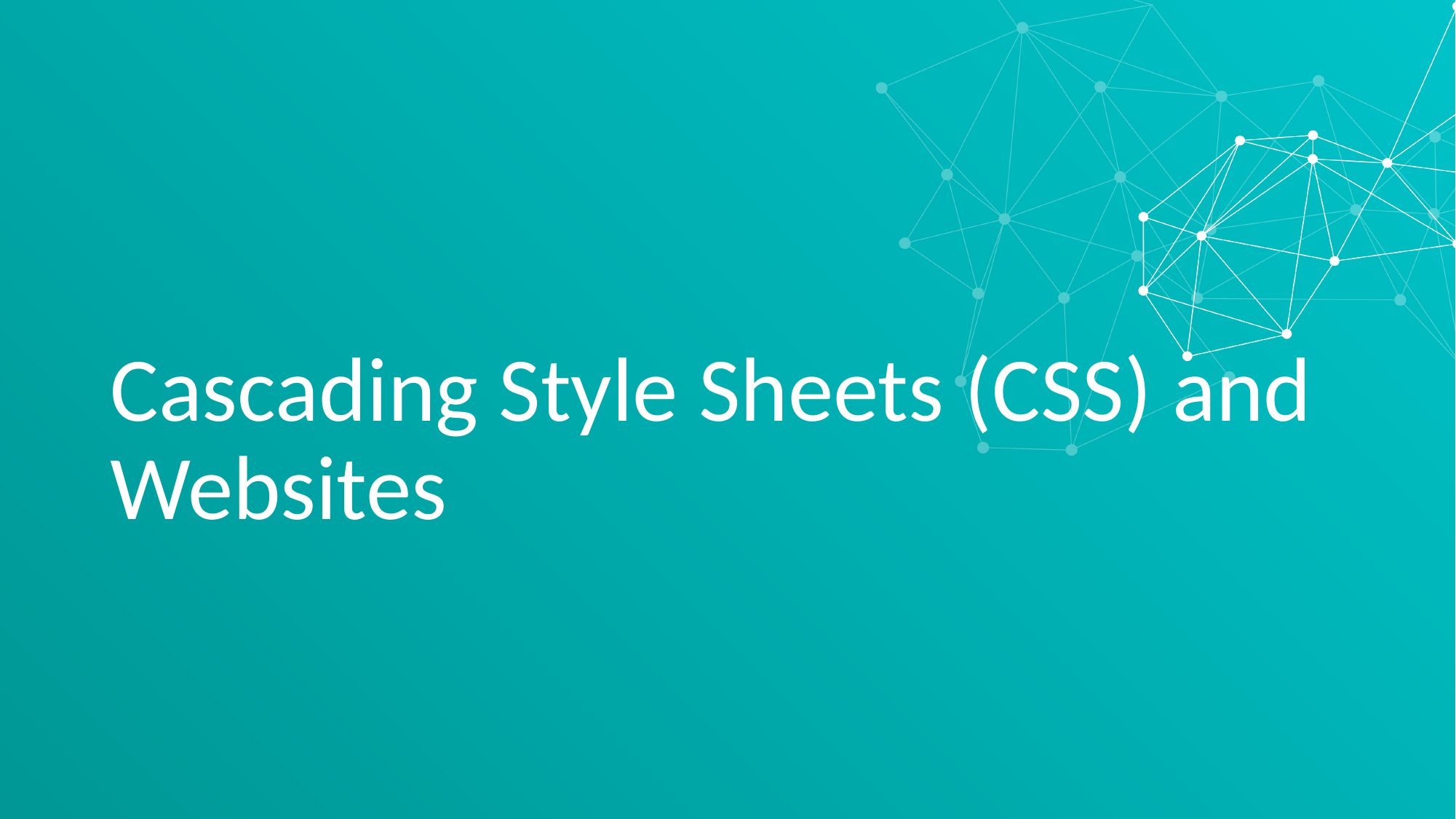

# Cascading Style Sheets (CSS) and Websites